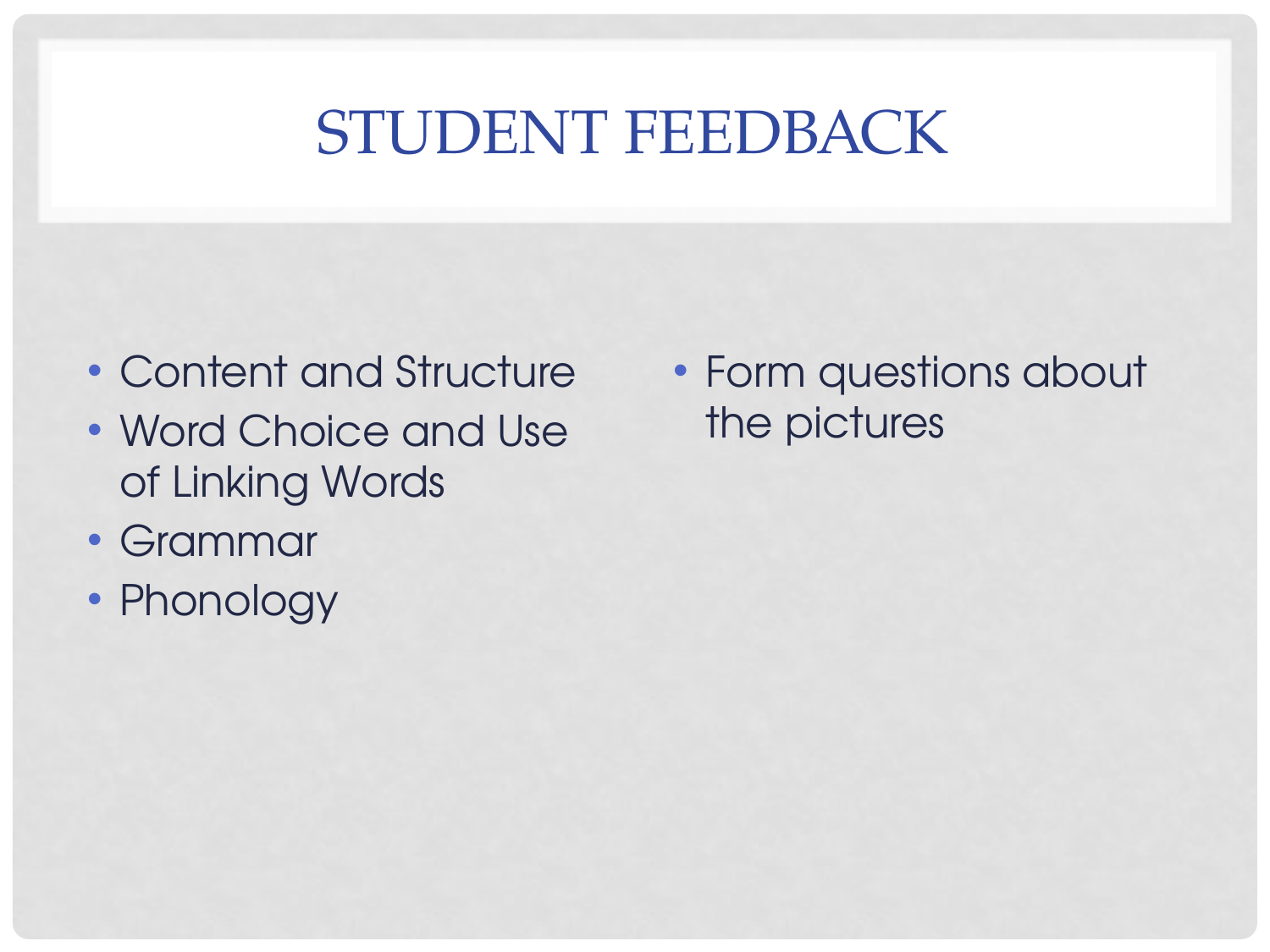

# Student Feedback

Content and Structure
Word Choice and Use of Linking Words
Grammar
Phonology

Form questions about the pictures